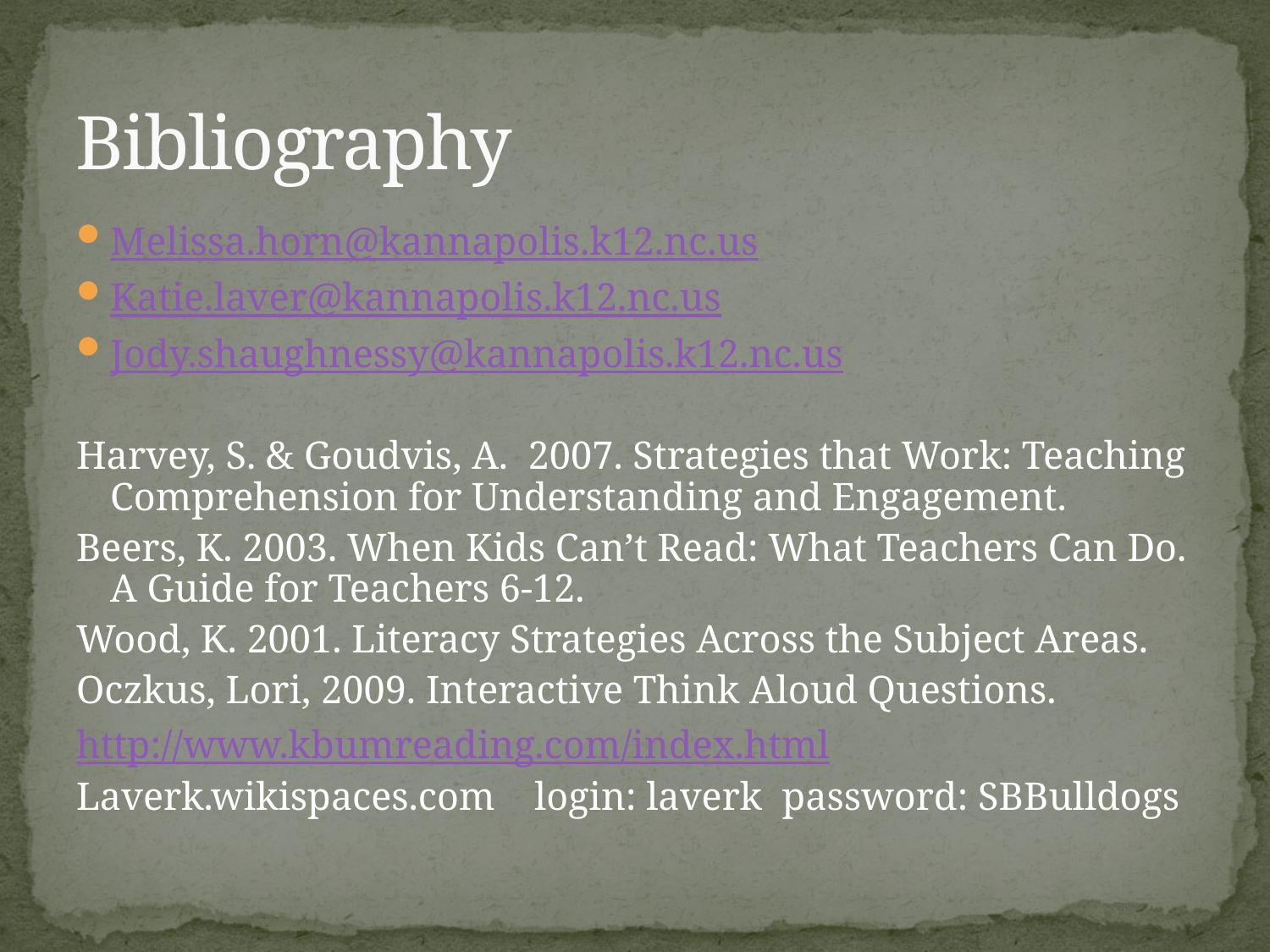

# Bibliography
Melissa.horn@kannapolis.k12.nc.us
Katie.laver@kannapolis.k12.nc.us
Jody.shaughnessy@kannapolis.k12.nc.us

Harvey, S. & Goudvis, A.  2007. Strategies that Work: Teaching Comprehension for Understanding and Engagement.
Beers, K. 2003. When Kids Can’t Read: What Teachers Can Do. A Guide for Teachers 6-12.
Wood, K. 2001. Literacy Strategies Across the Subject Areas.
Oczkus, Lori, 2009. Interactive Think Aloud Questions.
http://www.kbumreading.com/index.html
Laverk.wikispaces.com    login: laverk  password: SBBulldogs